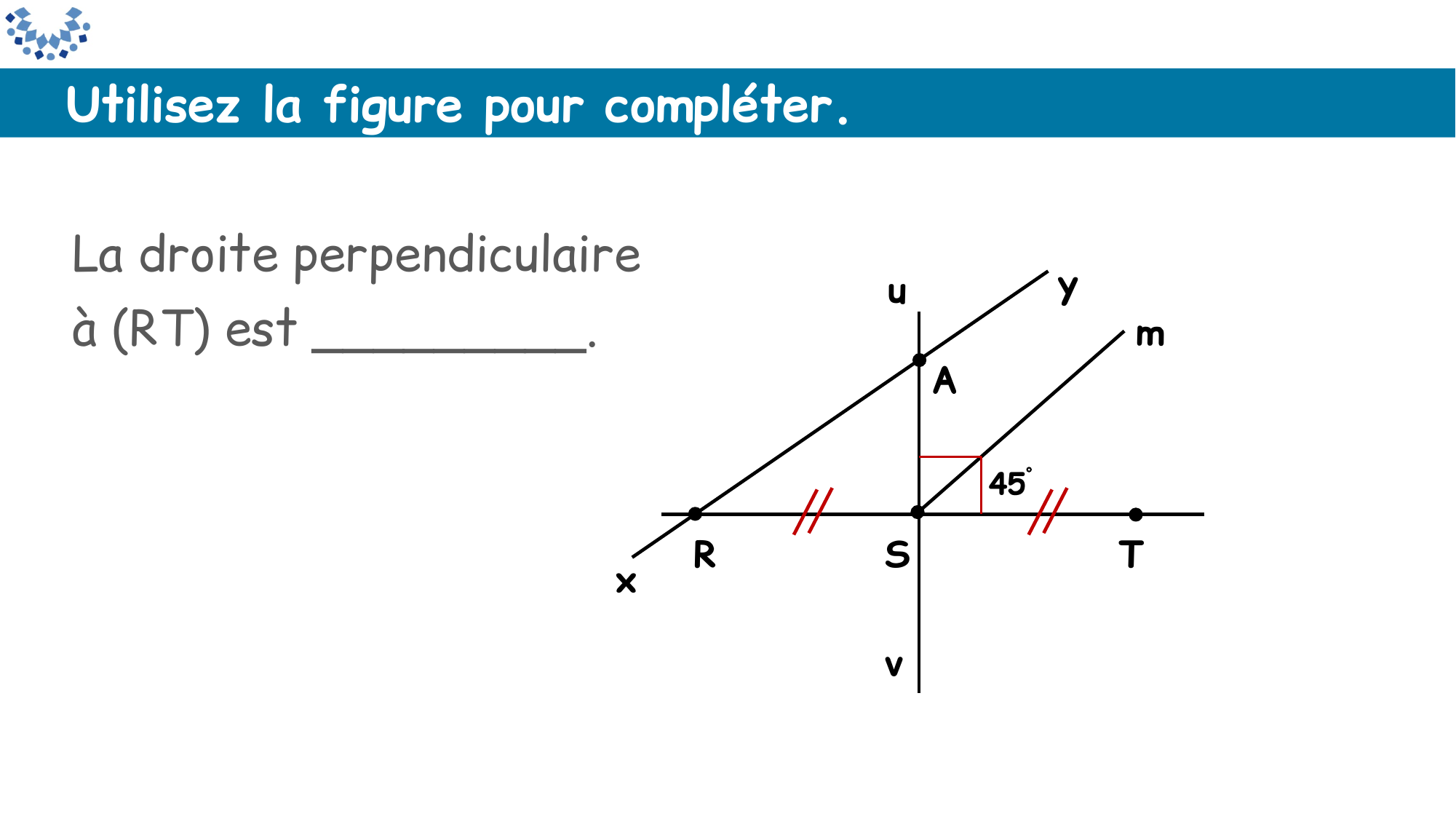

Utilisez la figure pour compléter.
La droite perpendiculaire
à (RT) est _________.
y
m

45°

S
T
R
x
v
u
A